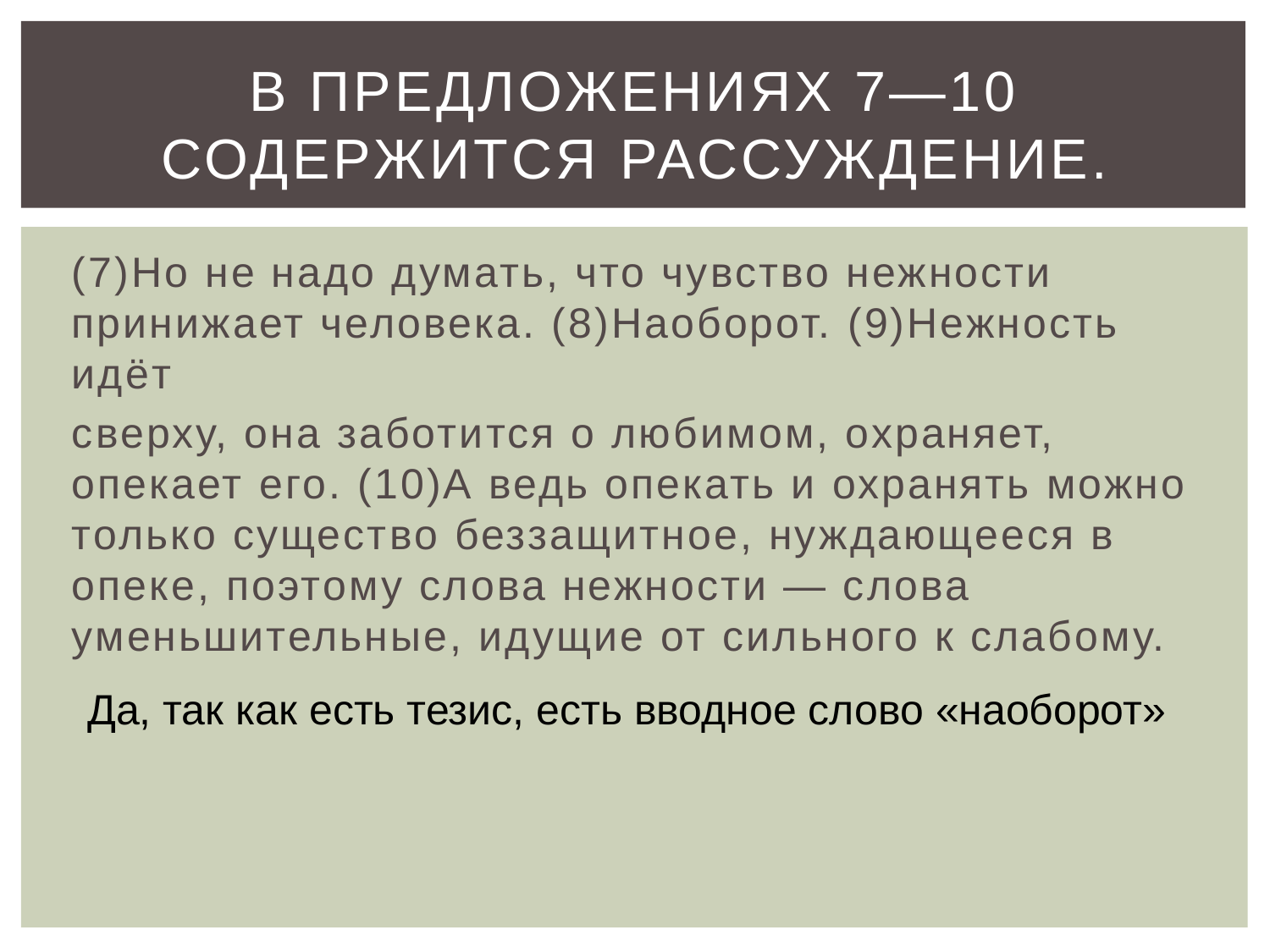

# В предложениях 7—10 содержится рассуждение.
(7)Но не надо думать, что чувство нежности принижает человека. (8)Наоборот. (9)Нежность идёт
сверху, она заботится о любимом, охраняет, опекает его. (10)А ведь опекать и охранять можно только существо беззащитное, нуждающееся в опеке, поэтому слова нежности — слова уменьшительные, идущие от сильного к слабому.

Да, так как есть тезис, есть вводное слово «наоборот»